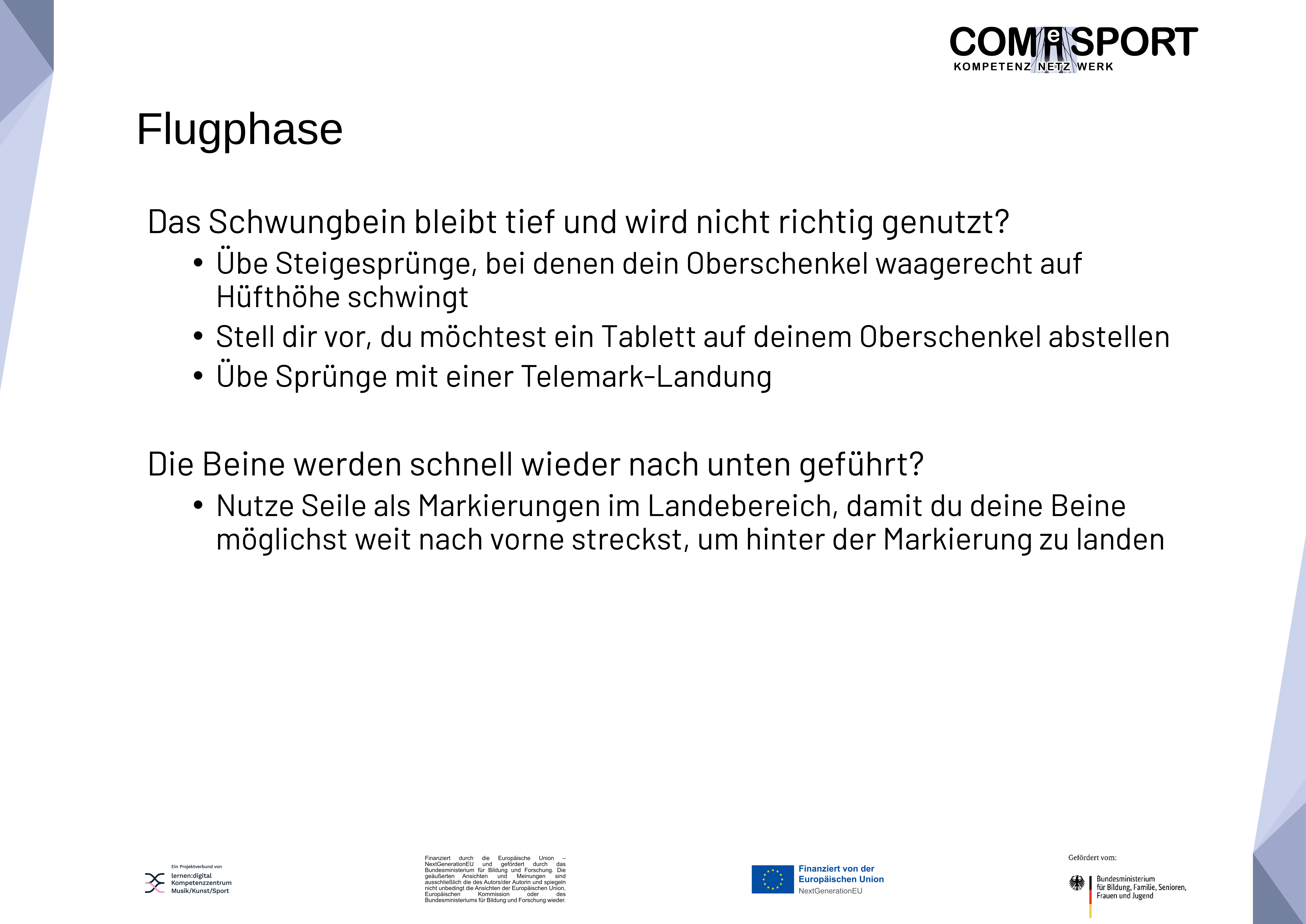

Flugphase
Das Schwungbein bleibt tief und wird nicht richtig genutzt?
Übe Steigesprünge, bei denen dein Oberschenkel waagerecht auf Hüfthöhe schwingt
Stell dir vor, du möchtest ein Tablett auf deinem Oberschenkel abstellen
Übe Sprünge mit einer Telemark-Landung

Die Beine werden schnell wieder nach unten geführt?
Nutze Seile als Markierungen im Landebereich, damit du deine Beine möglichst weit nach vorne streckst, um hinter der Markierung zu landen